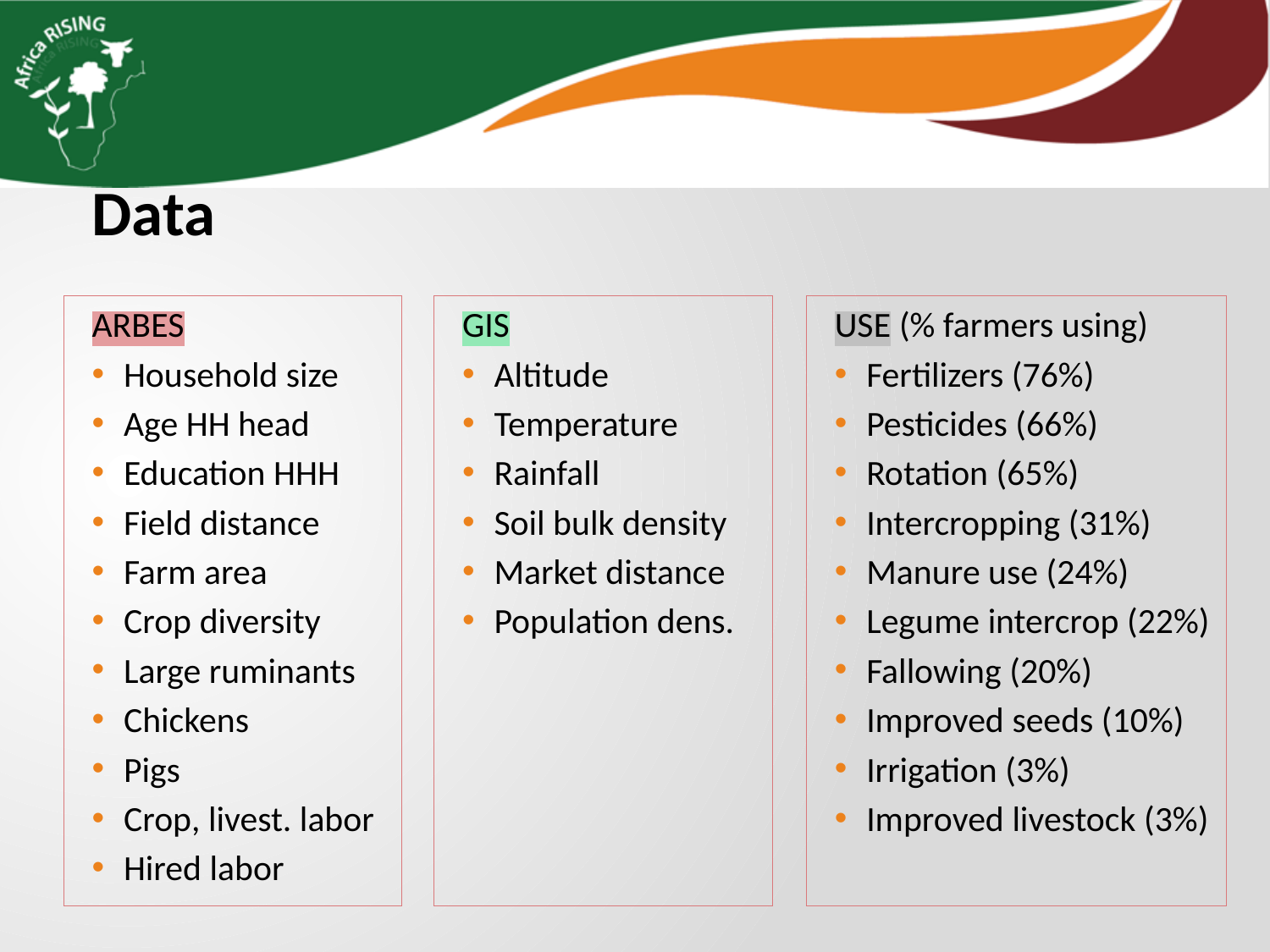

Data
ARBES
Household size
Age HH head
Education HHH
Field distance
Farm area
Crop diversity
Large ruminants
Chickens
Pigs
Crop, livest. labor
Hired labor

GIS
Altitude
Temperature
Rainfall
Soil bulk density
Market distance
Population dens.
USE (% farmers using)
Fertilizers (76%)
Pesticides (66%)
Rotation (65%)
Intercropping (31%)
Manure use (24%)
Legume intercrop (22%)
Fallowing (20%)
Improved seeds (10%)
Irrigation (3%)
Improved livestock (3%)